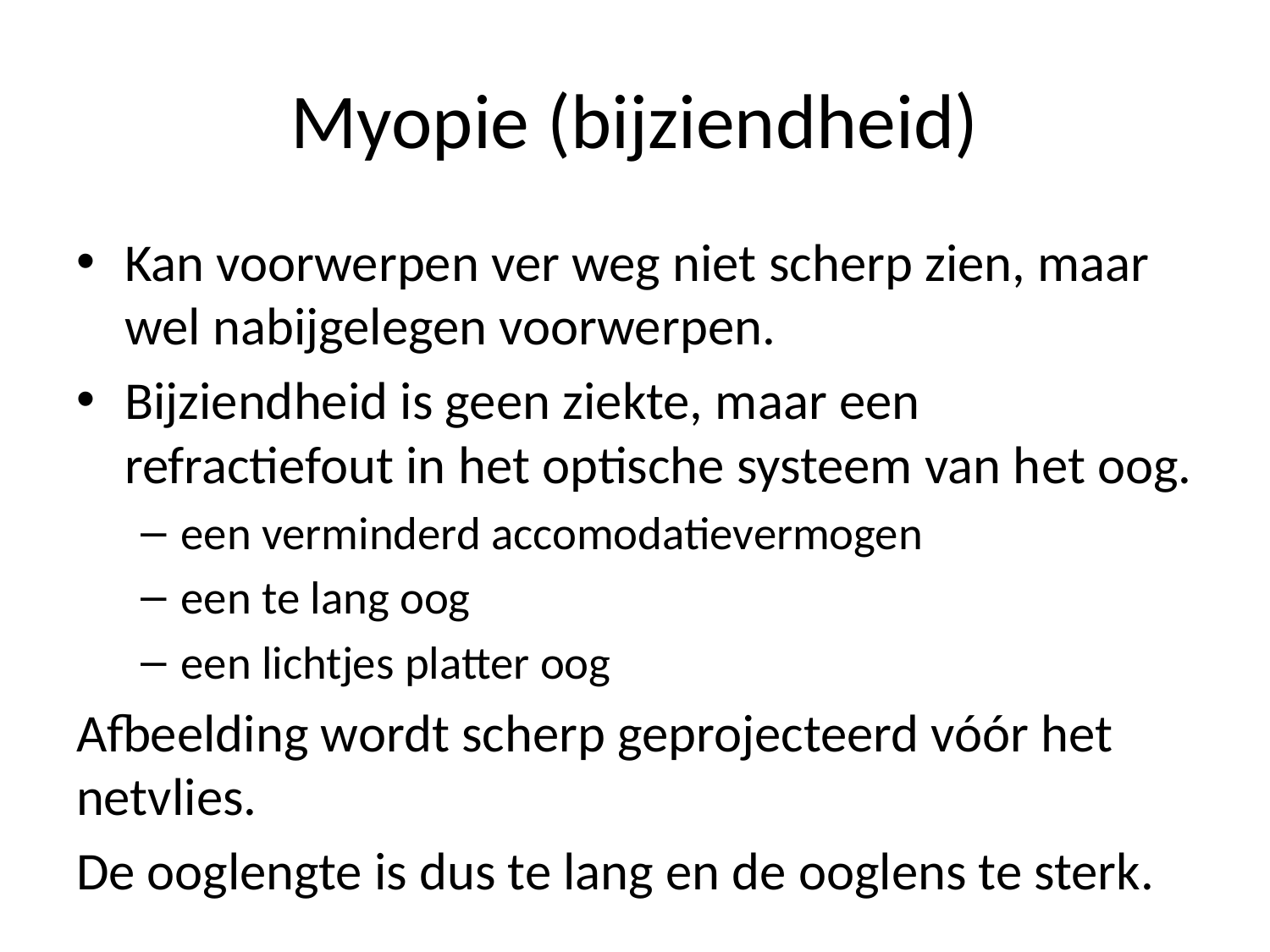

# Myopie (bijziendheid)
Kan voorwerpen ver weg niet scherp zien, maar wel nabijgelegen voorwerpen.
Bijziendheid is geen ziekte, maar een refractiefout in het optische systeem van het oog.
een verminderd accomodatievermogen
een te lang oog
een lichtjes platter oog
Afbeelding wordt scherp geprojecteerd vóór het netvlies.
De ooglengte is dus te lang en de ooglens te sterk.